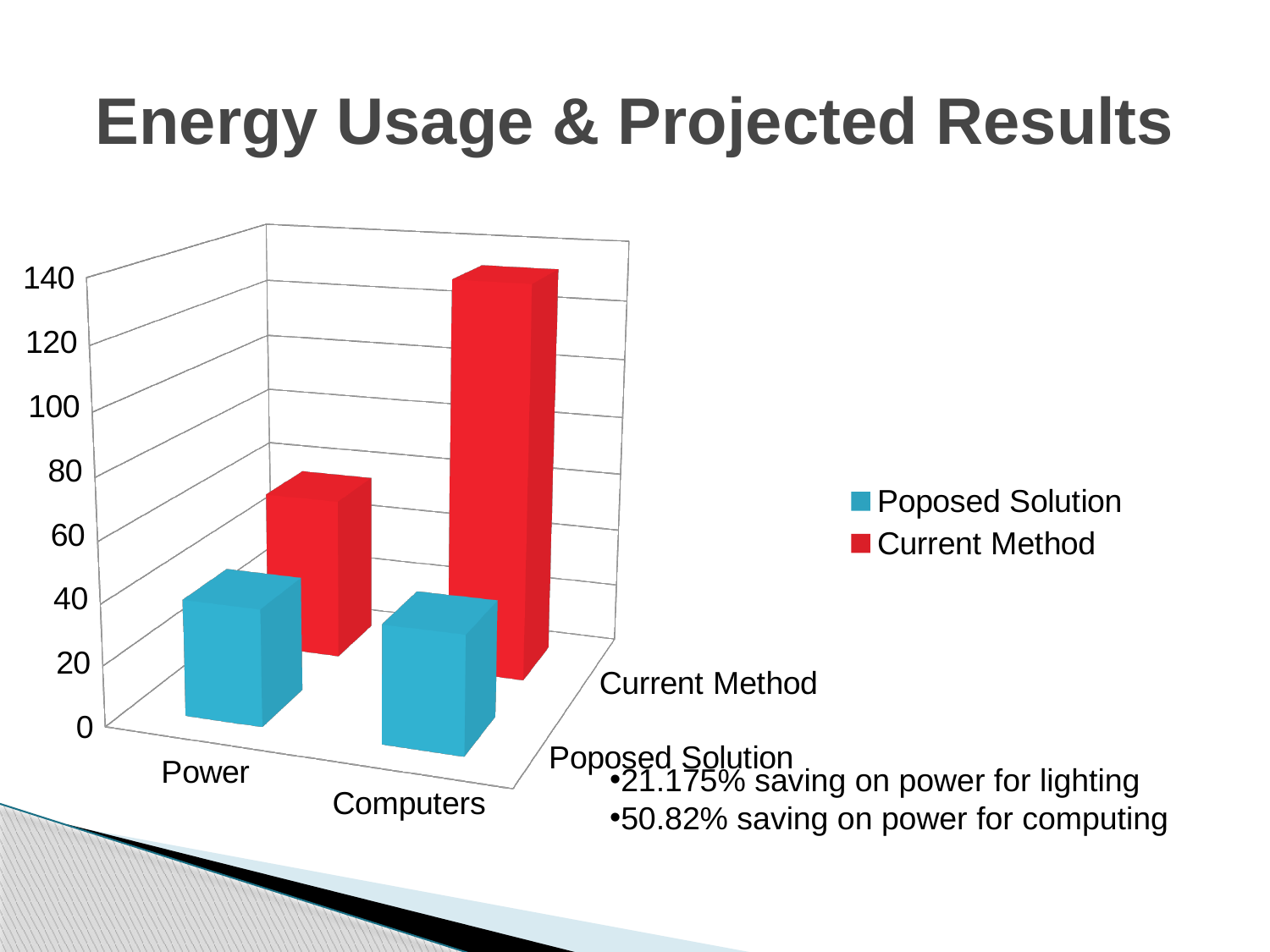

# Energy Usage & Projected Results

[unsupported chart]

21.175% saving on power for lighting
50.82% saving on power for computing